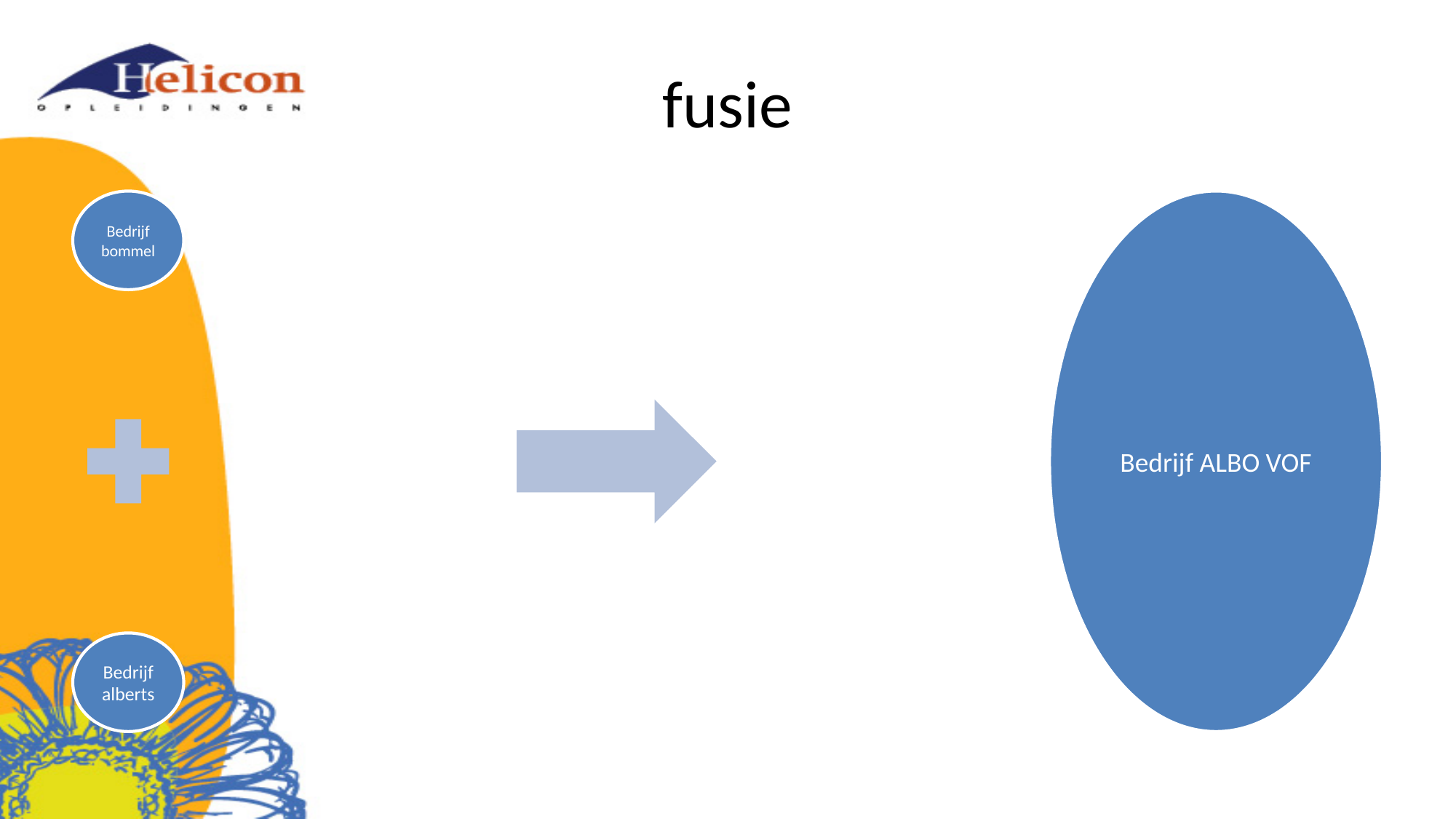

# fusie
Bedrijf bommel
Bedrijf alberts
Bedrijf ALBO VOF